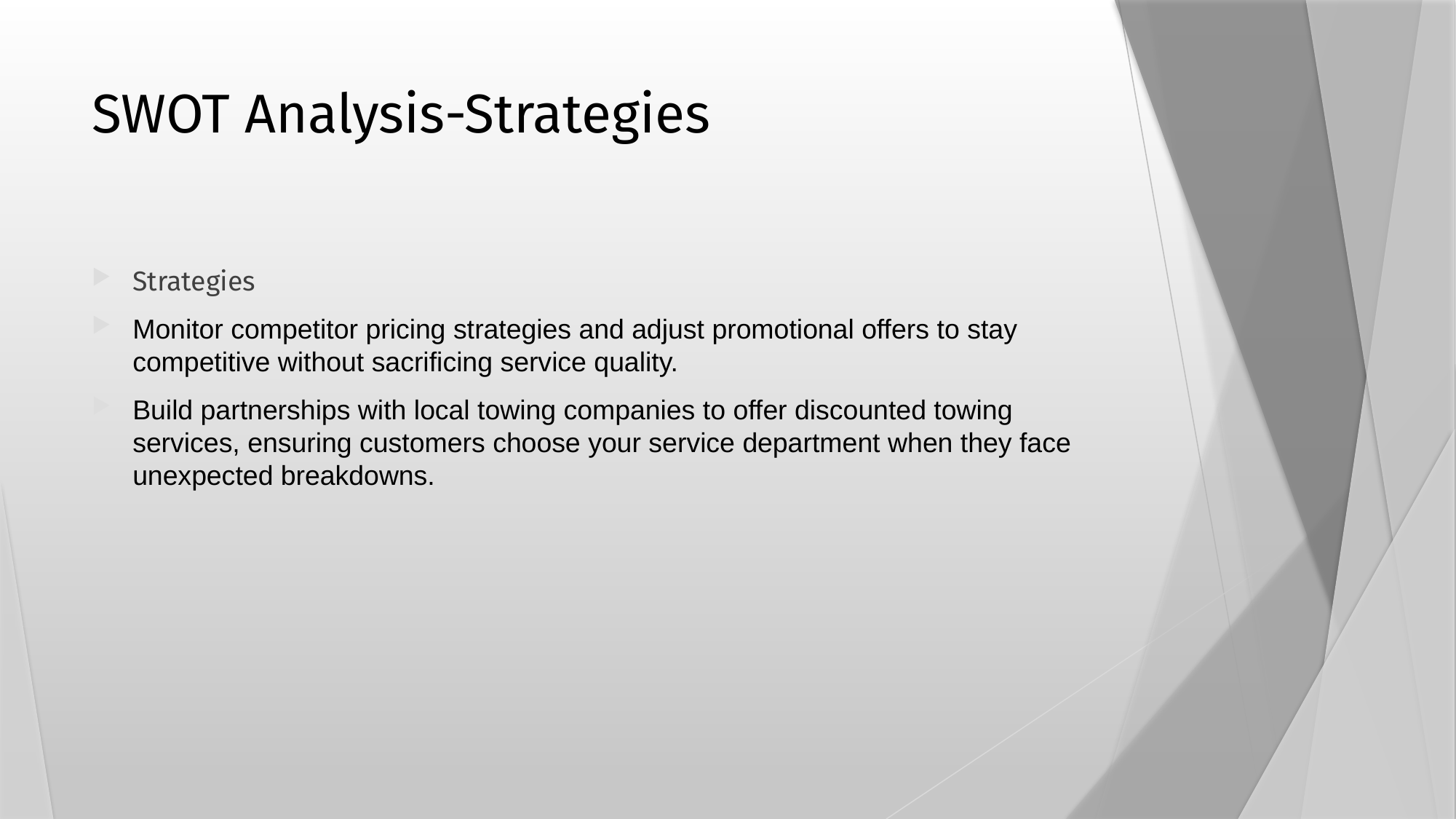

# SWOT Analysis-Strategies
Strategies
Monitor competitor pricing strategies and adjust promotional offers to stay competitive without sacrificing service quality.
Build partnerships with local towing companies to offer discounted towing services, ensuring customers choose your service department when they face unexpected breakdowns.